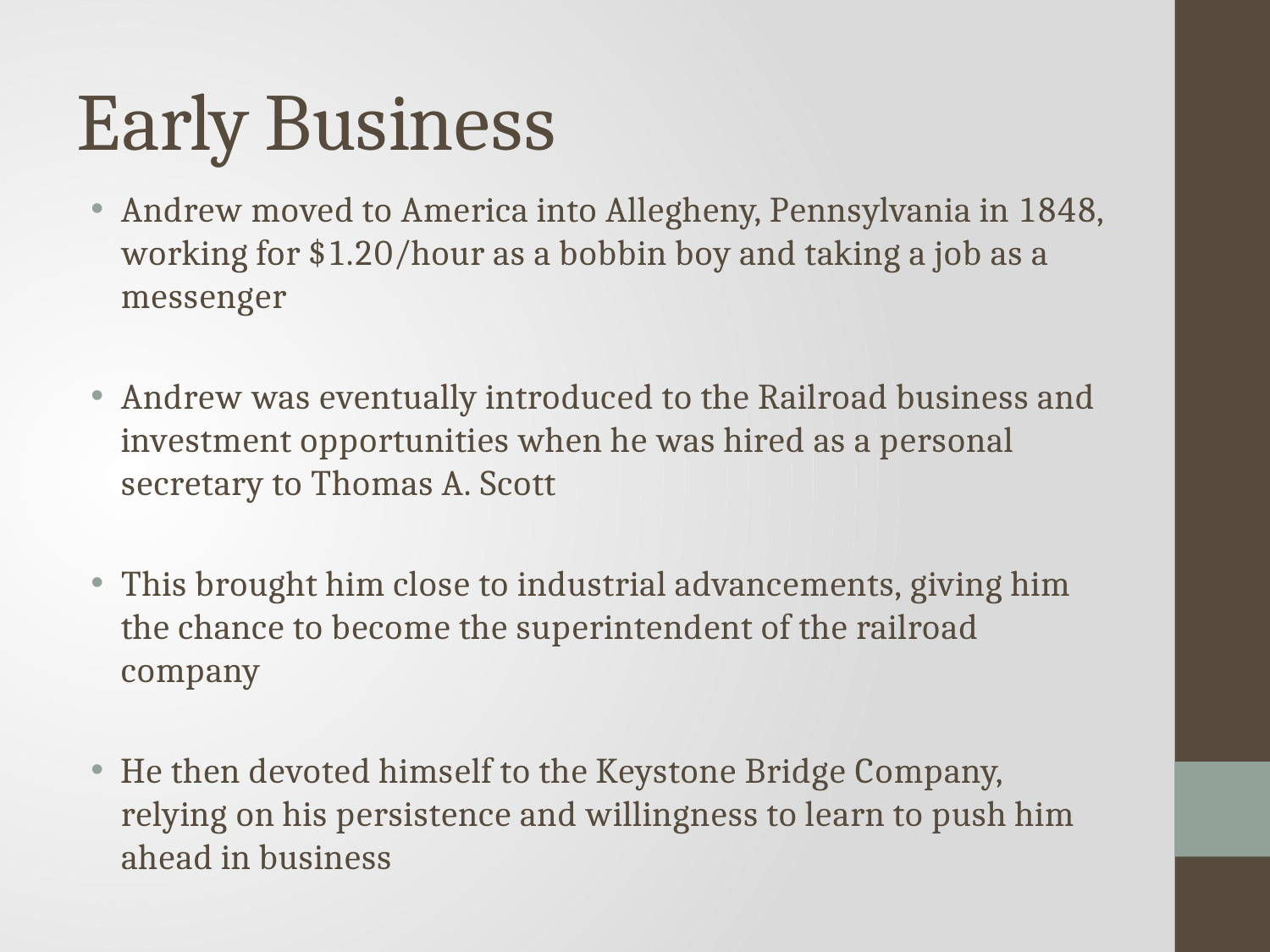

# Early Business
Andrew moved to America into Allegheny, Pennsylvania in 1848, working for $1.20/hour as a bobbin boy and taking a job as a messenger

Andrew was eventually introduced to the Railroad business and investment opportunities when he was hired as a personal secretary to Thomas A. Scott

This brought him close to industrial advancements, giving him the chance to become the superintendent of the railroad company

He then devoted himself to the Keystone Bridge Company, relying on his persistence and willingness to learn to push him ahead in business